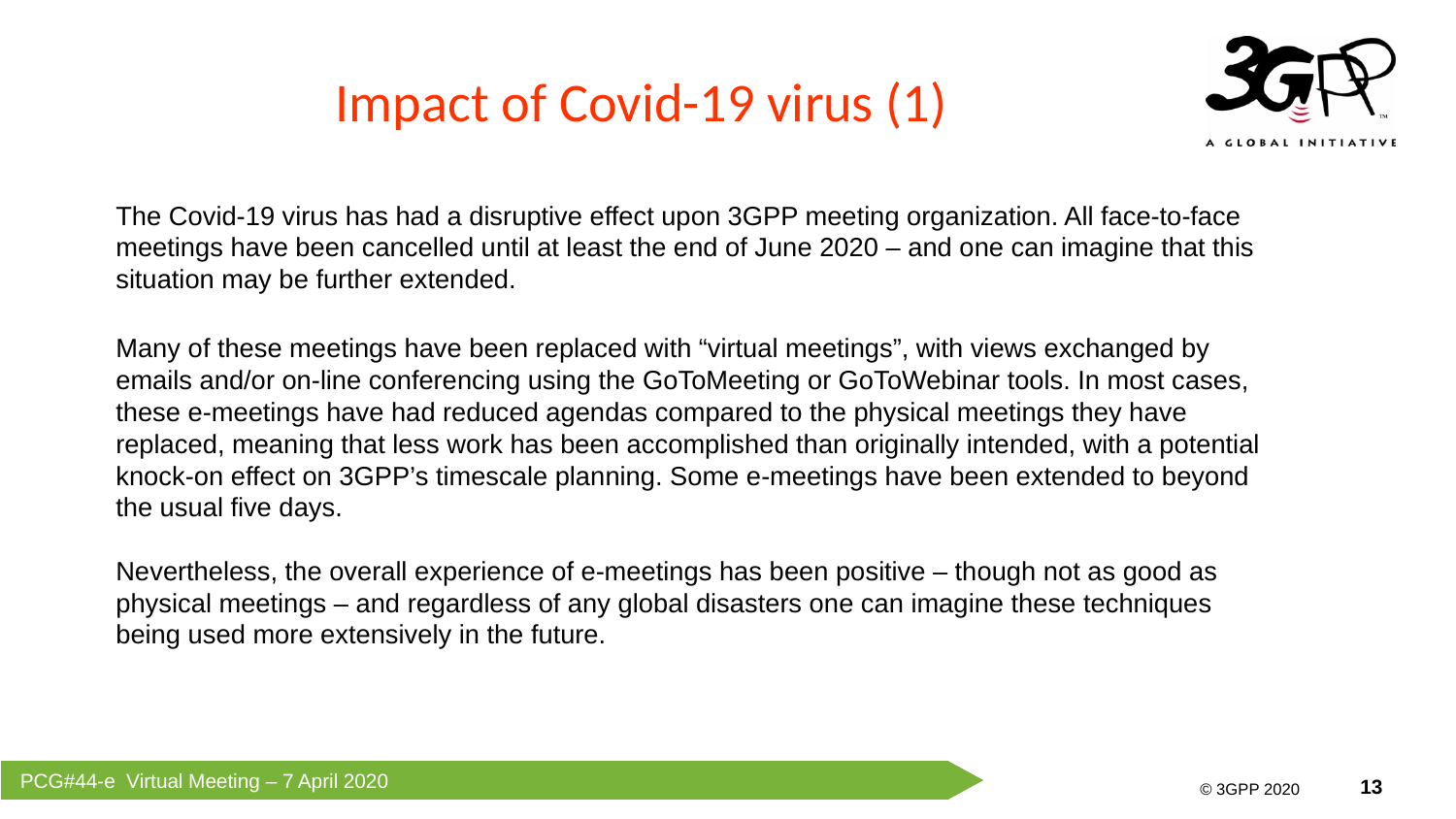

# Impact of Covid-19 virus (1)

The Covid-19 virus has had a disruptive effect upon 3GPP meeting organization. All face-to-face meetings have been cancelled until at least the end of June 2020 – and one can imagine that this situation may be further extended.

Many of these meetings have been replaced with “virtual meetings”, with views exchanged by emails and/or on-line conferencing using the GoToMeeting or GoToWebinar tools. In most cases, these e-meetings have had reduced agendas compared to the physical meetings they have replaced, meaning that less work has been accomplished than originally intended, with a potential knock-on effect on 3GPP’s timescale planning. Some e-meetings have been extended to beyond the usual five days.

Nevertheless, the overall experience of e-meetings has been positive – though not as good as physical meetings – and regardless of any global disasters one can imagine these techniques being used more extensively in the future.